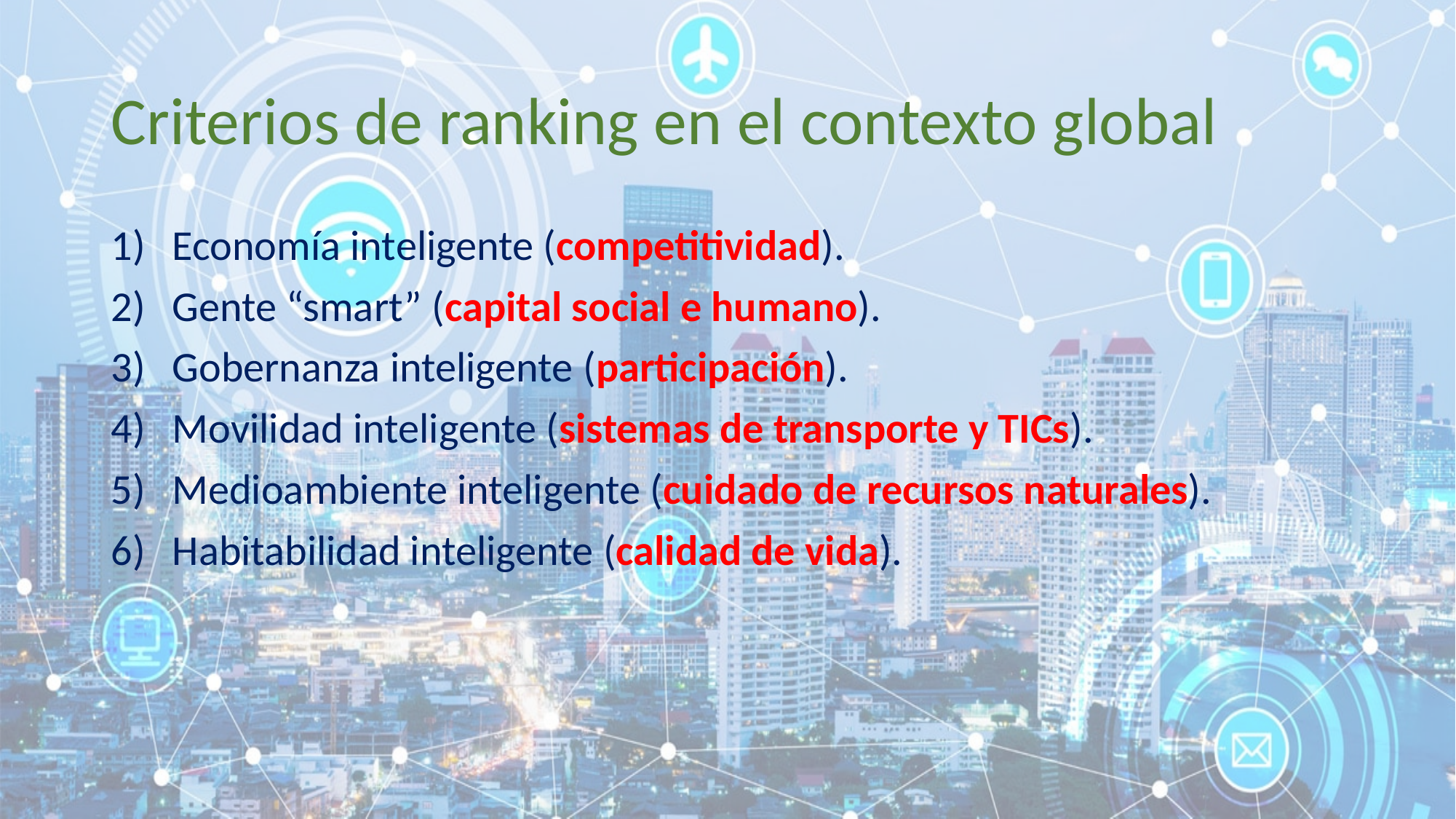

# Criterios de ranking en el contexto global
Economía inteligente (competitividad).
Gente “smart” (capital social e humano).
Gobernanza inteligente (participación).
Movilidad inteligente (sistemas de transporte y TICs).
Medioambiente inteligente (cuidado de recursos naturales).
Habitabilidad inteligente (calidad de vida).